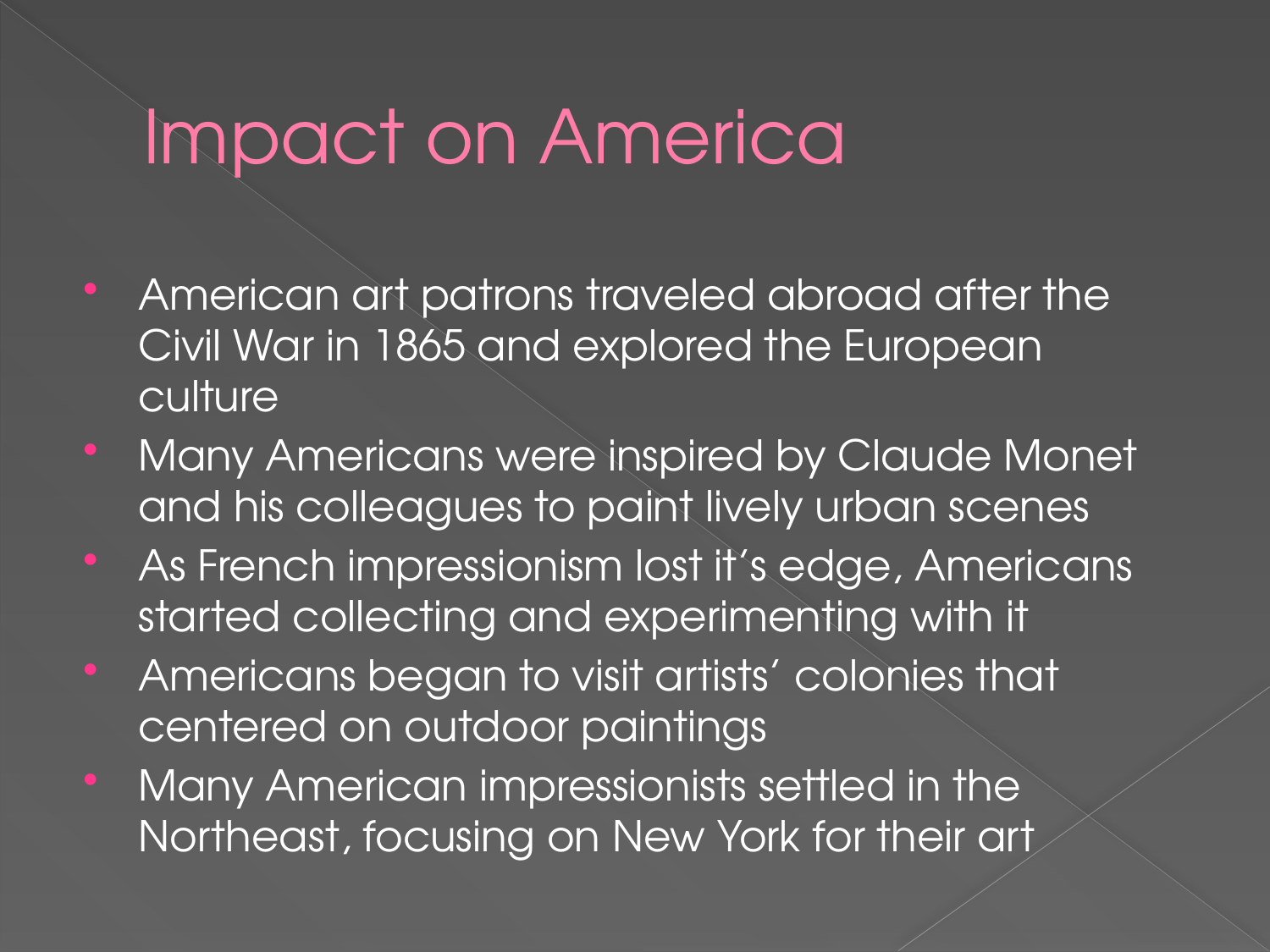

# Impact on America
American art patrons traveled abroad after the Civil War in 1865 and explored the European culture
Many Americans were inspired by Claude Monet and his colleagues to paint lively urban scenes
As French impressionism lost it’s edge, Americans started collecting and experimenting with it
Americans began to visit artists’ colonies that centered on outdoor paintings
Many American impressionists settled in the Northeast, focusing on New York for their art